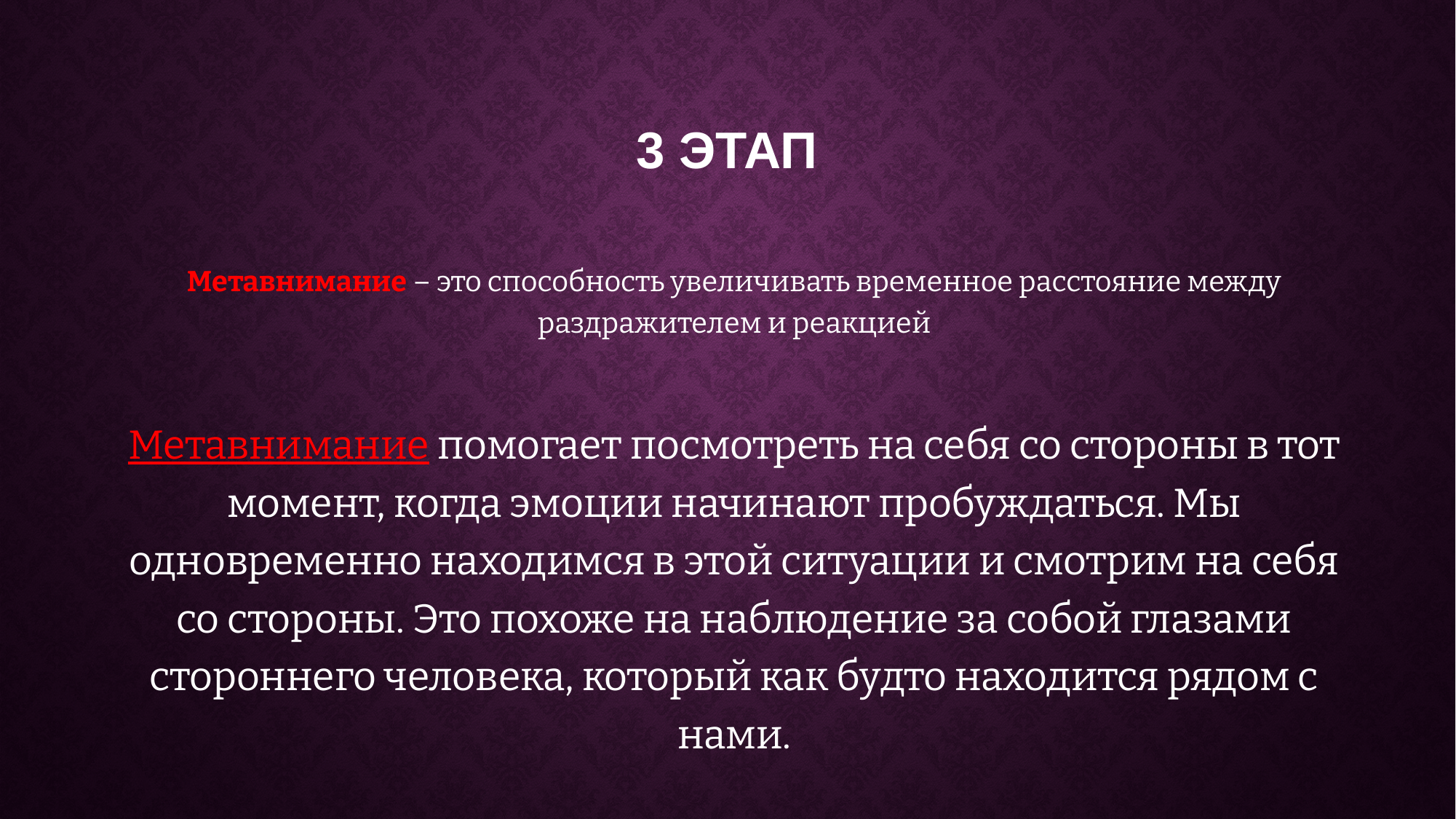

# 3 этап
Метавнимание – это способность увеличивать временное расстояние между раздражителем и реакцией

Метавнимание помогает посмотреть на себя со стороны в тот момент, когда эмоции начинают пробуждаться. Мы одновременно находимся в этой ситуации и смотрим на себя со стороны. Это похоже на наблюдение за собой глазами стороннего человека, который как будто находится рядом с нами.